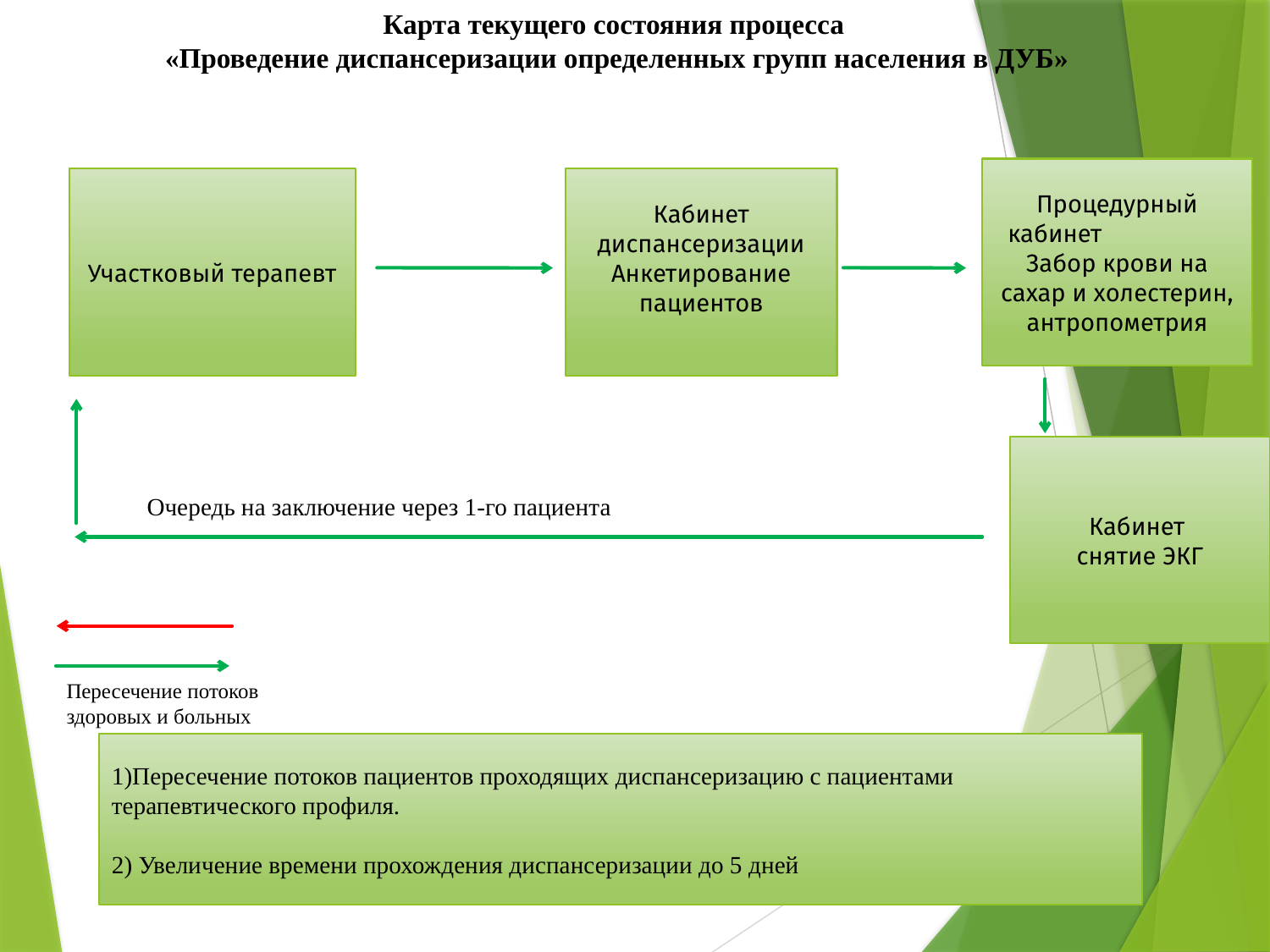

Карта текущего состояния процесса
«Проведение диспансеризации определенных групп населения в ДУБ»

Процедурный кабинет                    Забор крови на сахар и холестерин, антропометрия
Участковый терапевт
Кабинет диспансеризации
Анкетирование пациентов

Кабинет
снятие ЭКГ
Очередь на заключение через 1-го пациента
Пересечение потоков здоровых и больных
1)Пересечение потоков пациентов проходящих диспансеризацию с пациентами терапевтического профиля.

2) Увеличение времени прохождения диспансеризации до 5 дней